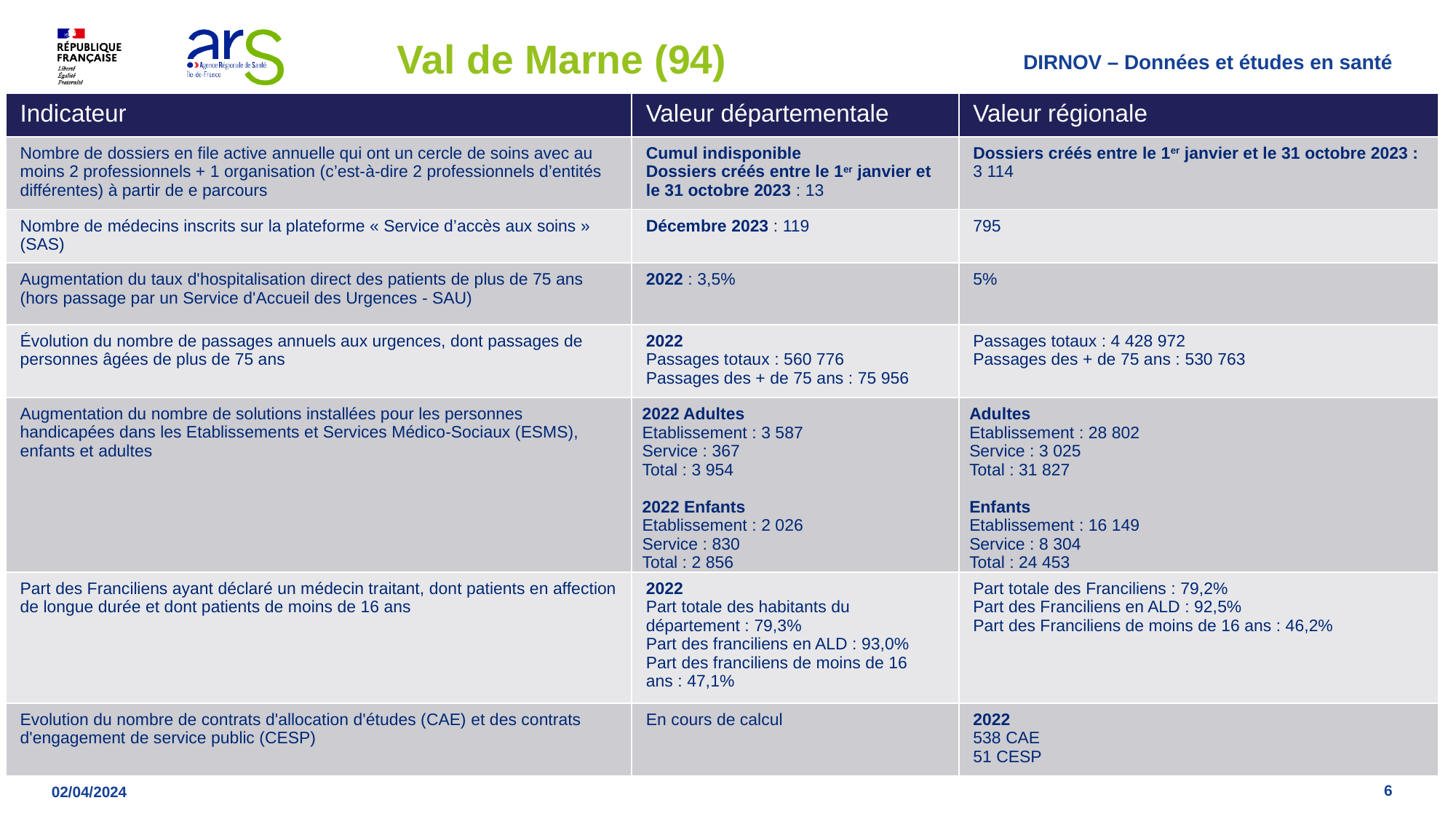

# Val de Marne (94)
DIRNOV – Données et études en santé
| Indicateur | Valeur départementale | Valeur régionale |
| --- | --- | --- |
| Nombre de dossiers en file active annuelle qui ont un cercle de soins avec au moins 2 professionnels + 1 organisation (c’est-à-dire 2 professionnels d’entités différentes) à partir de e parcours | Cumul indisponible Dossiers créés entre le 1er janvier et le 31 octobre 2023 : 13 | Dossiers créés entre le 1er janvier et le 31 octobre 2023 : 3 114 |
| Nombre de médecins inscrits sur la plateforme « Service d’accès aux soins » (SAS) | Décembre 2023 : 119 | 795 |
| Augmentation du taux d'hospitalisation direct des patients de plus de 75 ans (hors passage par un Service d'Accueil des Urgences - SAU) | 2022 : 3,5% | 5% |
| Évolution du nombre de passages annuels aux urgences, dont passages de personnes âgées de plus de 75 ans | 2022 Passages totaux : 560 776 Passages des + de 75 ans : 75 956 | Passages totaux : 4 428 972 Passages des + de 75 ans : 530 763 |
| Augmentation du nombre de solutions installées pour les personnes handicapées dans les Etablissements et Services Médico-Sociaux (ESMS), enfants et adultes | 2022 Adultes Etablissement : 3 587 Service : 367 Total : 3 954 2022 Enfants Etablissement : 2 026 Service : 830 Total : 2 856 | Adultes Etablissement : 28 802 Service : 3 025 Total : 31 827 Enfants Etablissement : 16 149 Service : 8 304 Total : 24 453 |
| Part des Franciliens ayant déclaré un médecin traitant, dont patients en affection de longue durée et dont patients de moins de 16 ans | 2022 Part totale des habitants du département : 79,3% Part des franciliens en ALD : 93,0% Part des franciliens de moins de 16 ans : 47,1% | Part totale des Franciliens : 79,2% Part des Franciliens en ALD : 92,5% Part des Franciliens de moins de 16 ans : 46,2% |
| Evolution du nombre de contrats d'allocation d'études (CAE) et des contrats d'engagement de service public (CESP) | En cours de calcul | 2022 538 CAE 51 CESP |
6
02/04/2024